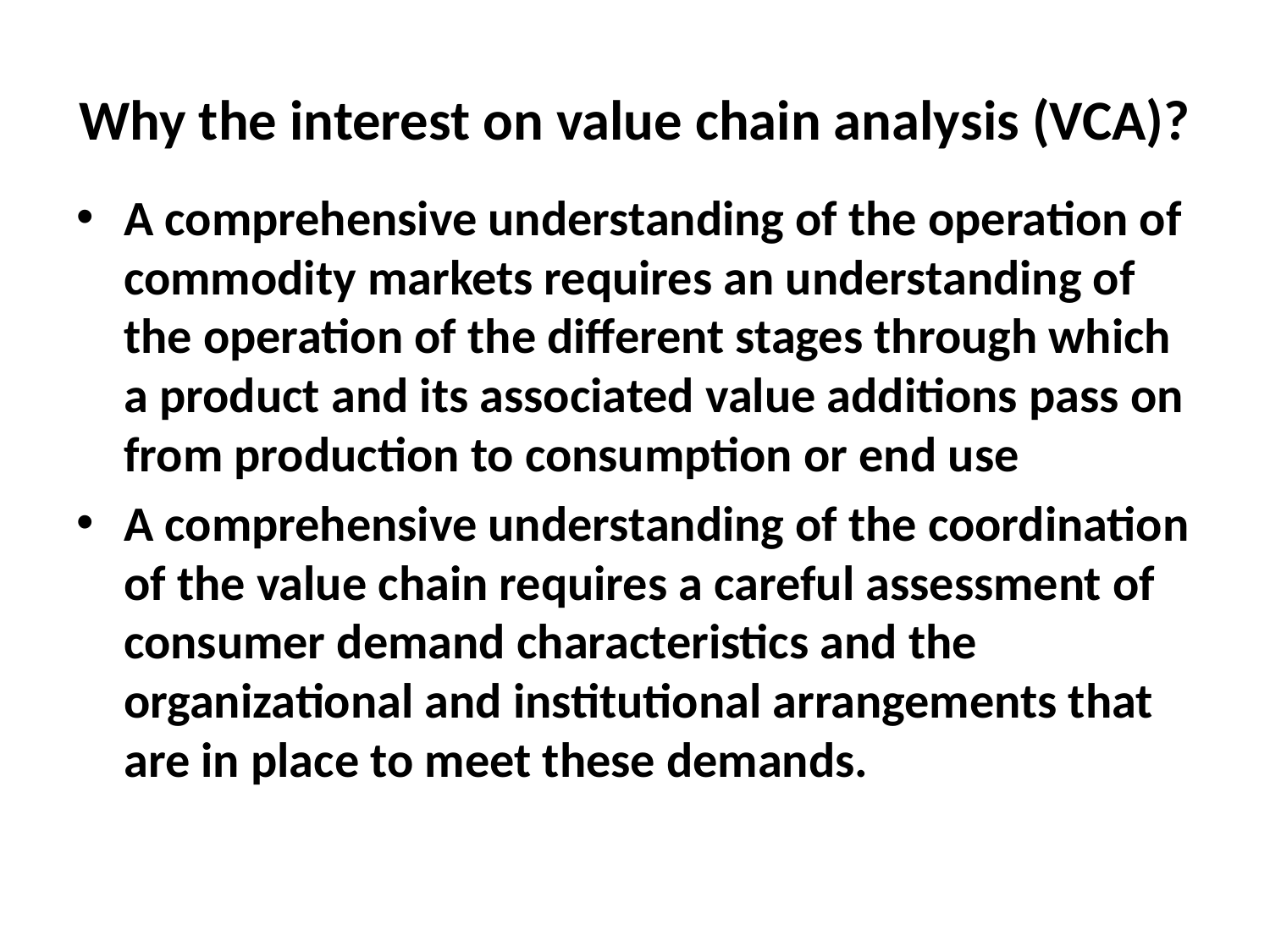

# Why the interest on value chain analysis (VCA)?
A comprehensive understanding of the operation of commodity markets requires an understanding of the operation of the different stages through which a product and its associated value additions pass on from production to consumption or end use
A comprehensive understanding of the coordination of the value chain requires a careful assessment of consumer demand characteristics and the organizational and institutional arrangements that are in place to meet these demands.